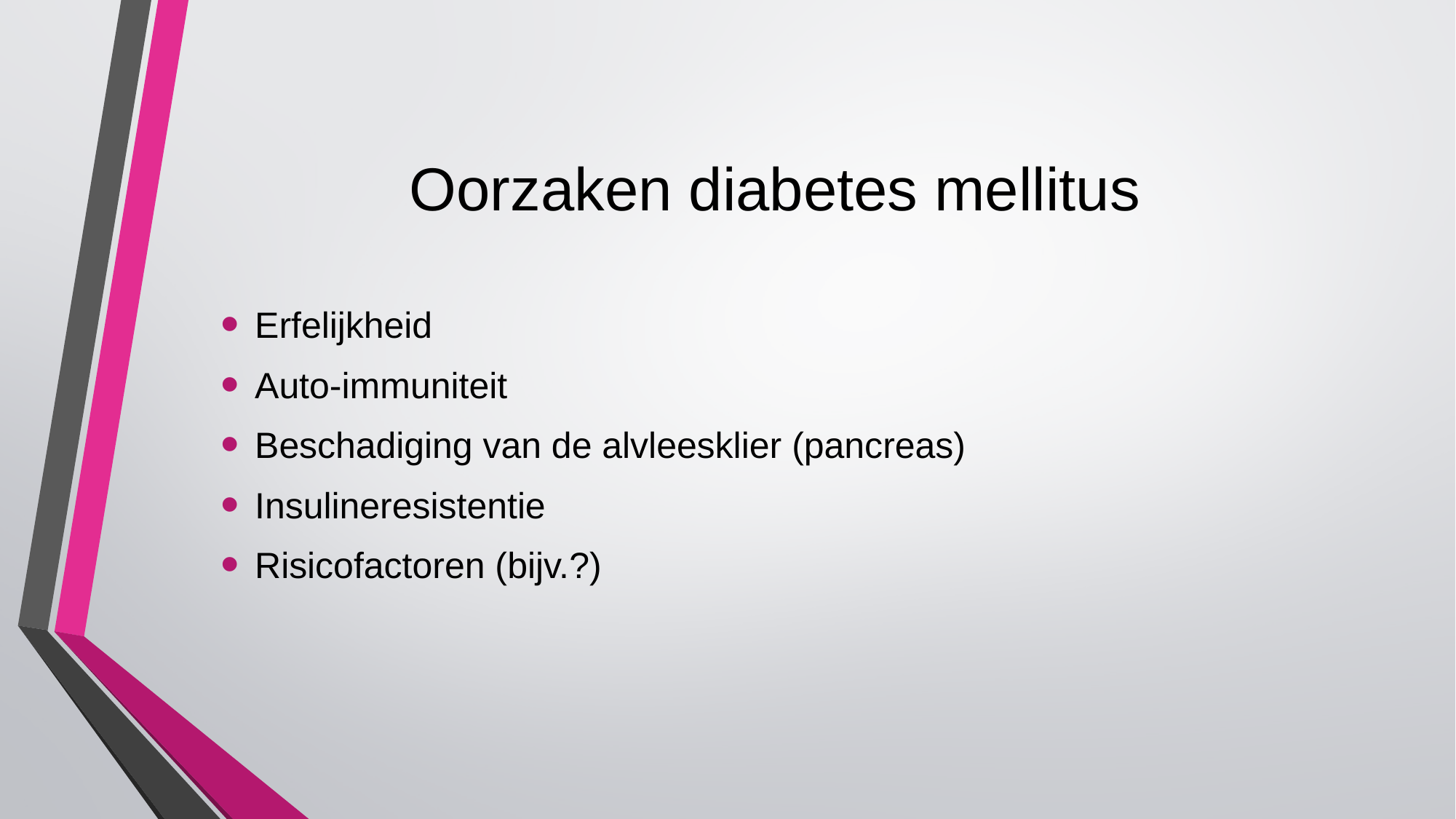

# Oorzaken diabetes mellitus
Erfelijkheid
Auto-immuniteit
Beschadiging van de alvleesklier (pancreas)
Insulineresistentie
Risicofactoren (bijv.?)